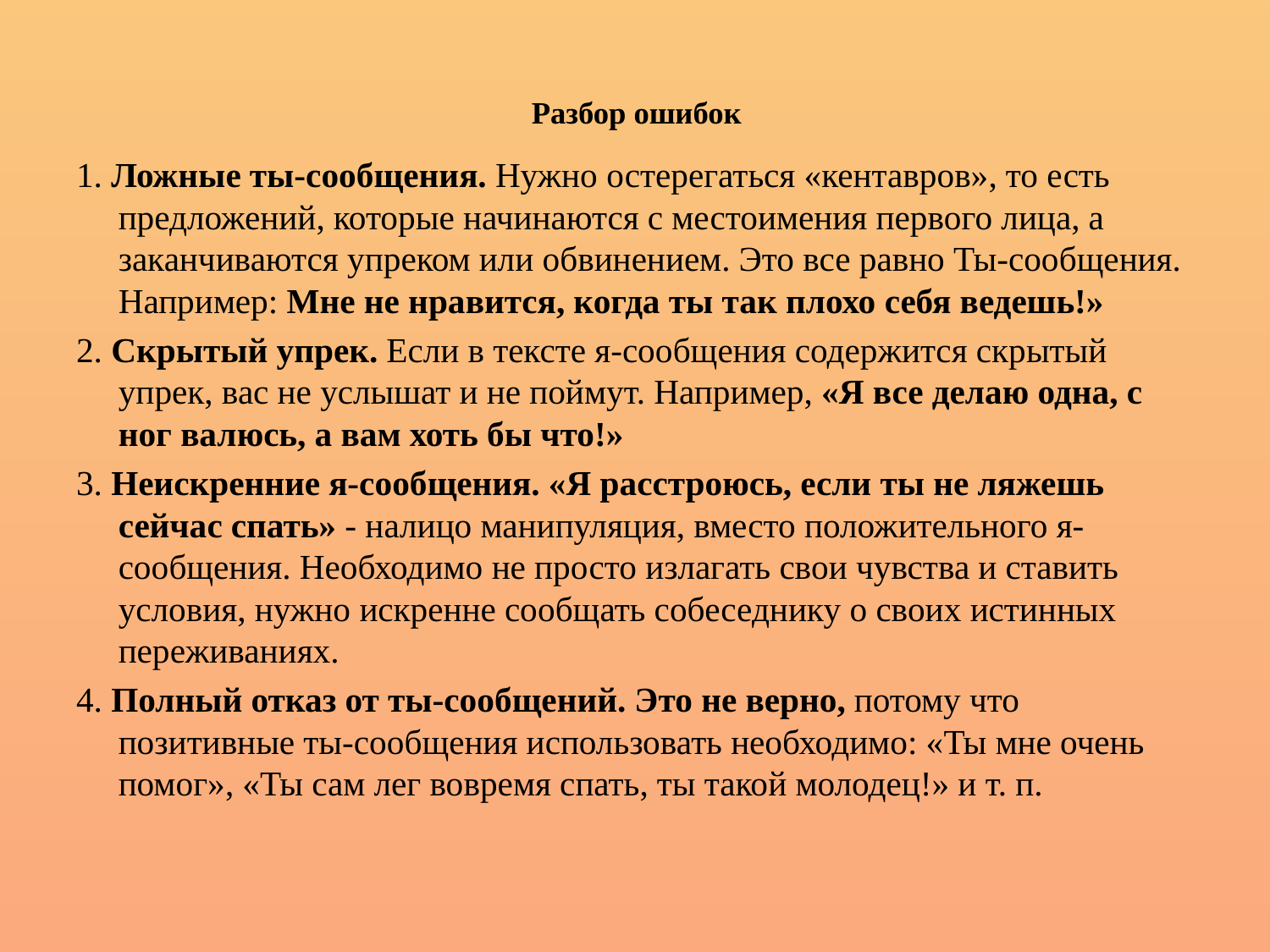

# Разбор ошибок
1. Ложные ты-сообщения. Нужно остерегаться «кентавров», то есть предложений, которые начинаются с местоимения первого лица, а заканчиваются упреком или обвинением. Это все равно Ты-сообщения. Например: Мне не нравится, когда ты так плохо себя ведешь!»
2. Скрытый упрек. Если в тексте я-сообщения содержится скрытый упрек, вас не услышат и не поймут. Например, «Я все делаю одна, с ног валюсь, а вам хоть бы что!»
3. Неискренние я-сообщения. «Я расстроюсь, если ты не ляжешь сейчас спать» - налицо манипуляция, вместо положительного я-сообщения. Необходимо не просто излагать свои чувства и ставить условия, нужно искренне сообщать собеседнику о своих истинных переживаниях.
4. Полный отказ от ты-сообщений. Это не верно, потому что позитивные ты-сообщения использовать необходимо: «Ты мне очень помог», «Ты сам лег вовремя спать, ты такой молодец!» и т. п.